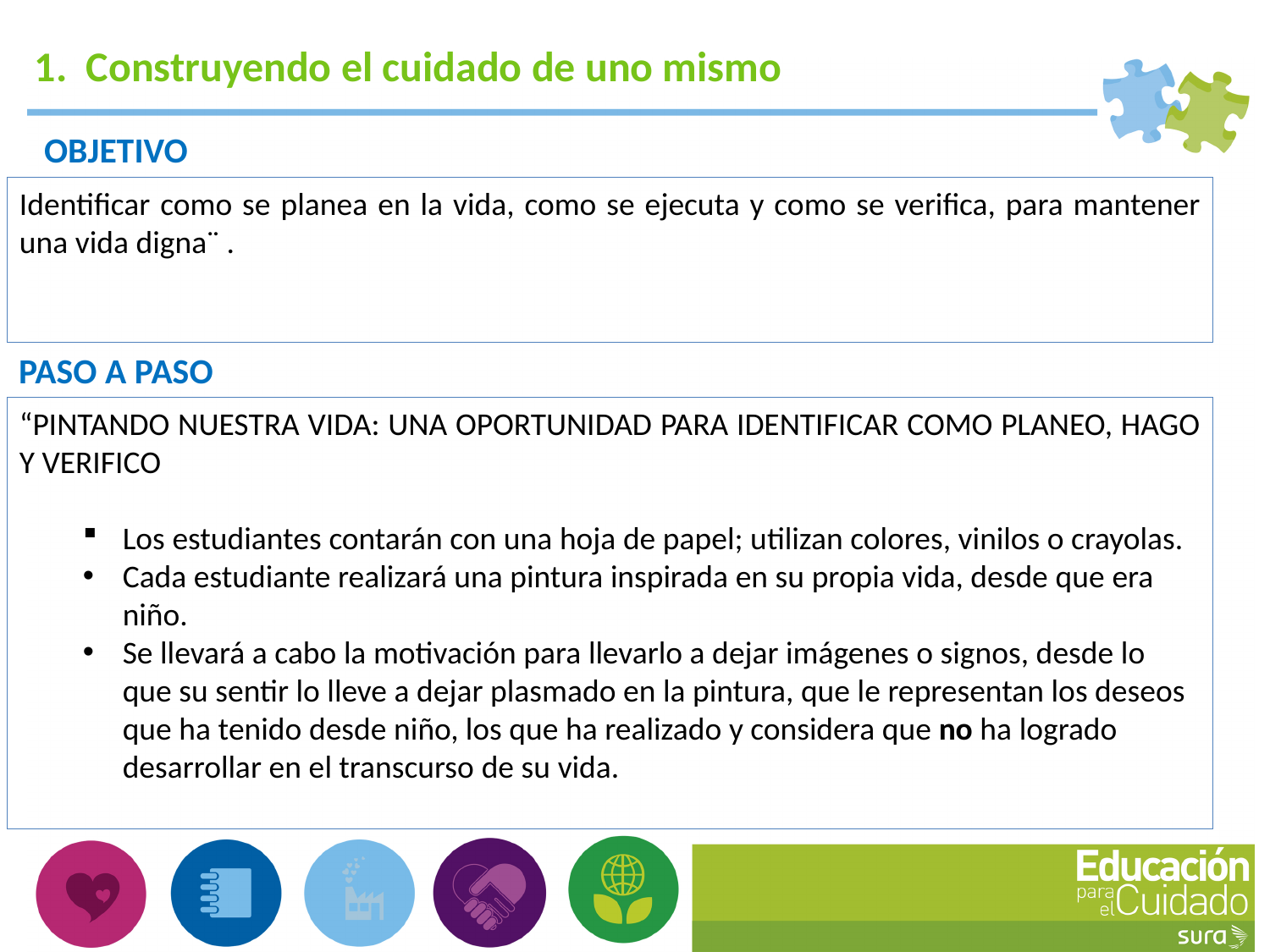

1.  Construyendo el cuidado de uno mismo
OBJETIVO
Identificar como se planea en la vida, como se ejecuta y como se verifica, para mantener una vida digna¨ .

PASO A PASO
“PINTANDO NUESTRA VIDA: UNA OPORTUNIDAD PARA IDENTIFICAR COMO PLANEO, HAGO Y VERIFICO

Los estudiantes contarán con una hoja de papel; utilizan colores, vinilos o crayolas.
Cada estudiante realizará una pintura inspirada en su propia vida, desde que era niño.
Se llevará a cabo la motivación para llevarlo a dejar imágenes o signos, desde lo que su sentir lo lleve a dejar plasmado en la pintura, que le representan los deseos que ha tenido desde niño, los que ha realizado y considera que no ha logrado desarrollar en el transcurso de su vida.